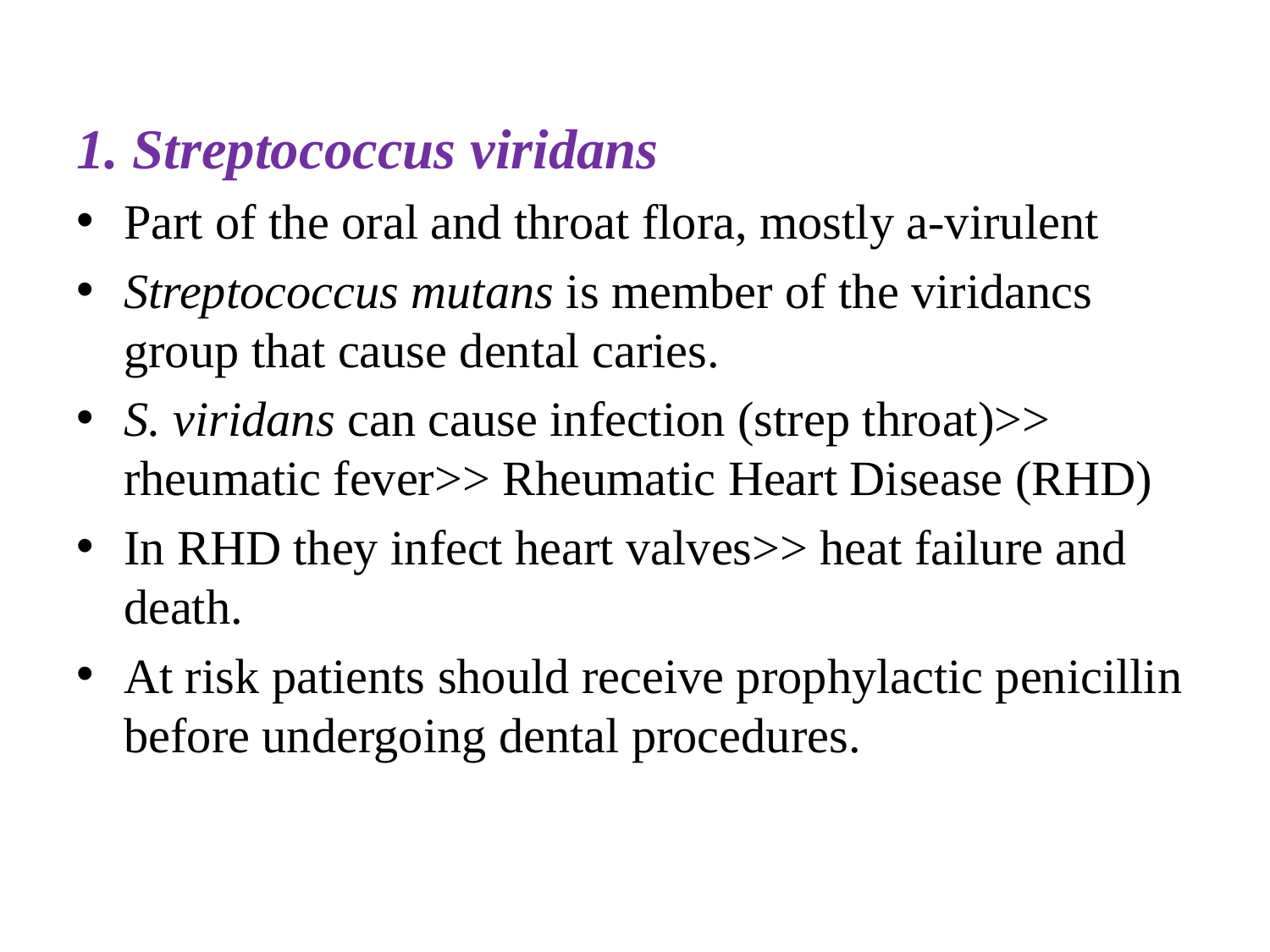

#
1. Streptococcus viridans
Part of the oral and throat flora, mostly a-virulent
Streptococcus mutans is member of the viridancs group that cause dental caries.
S. viridans can cause infection (strep throat)>> rheumatic fever>> Rheumatic Heart Disease (RHD)
In RHD they infect heart valves>> heat failure and death.
At risk patients should receive prophylactic penicillin before undergoing dental procedures.